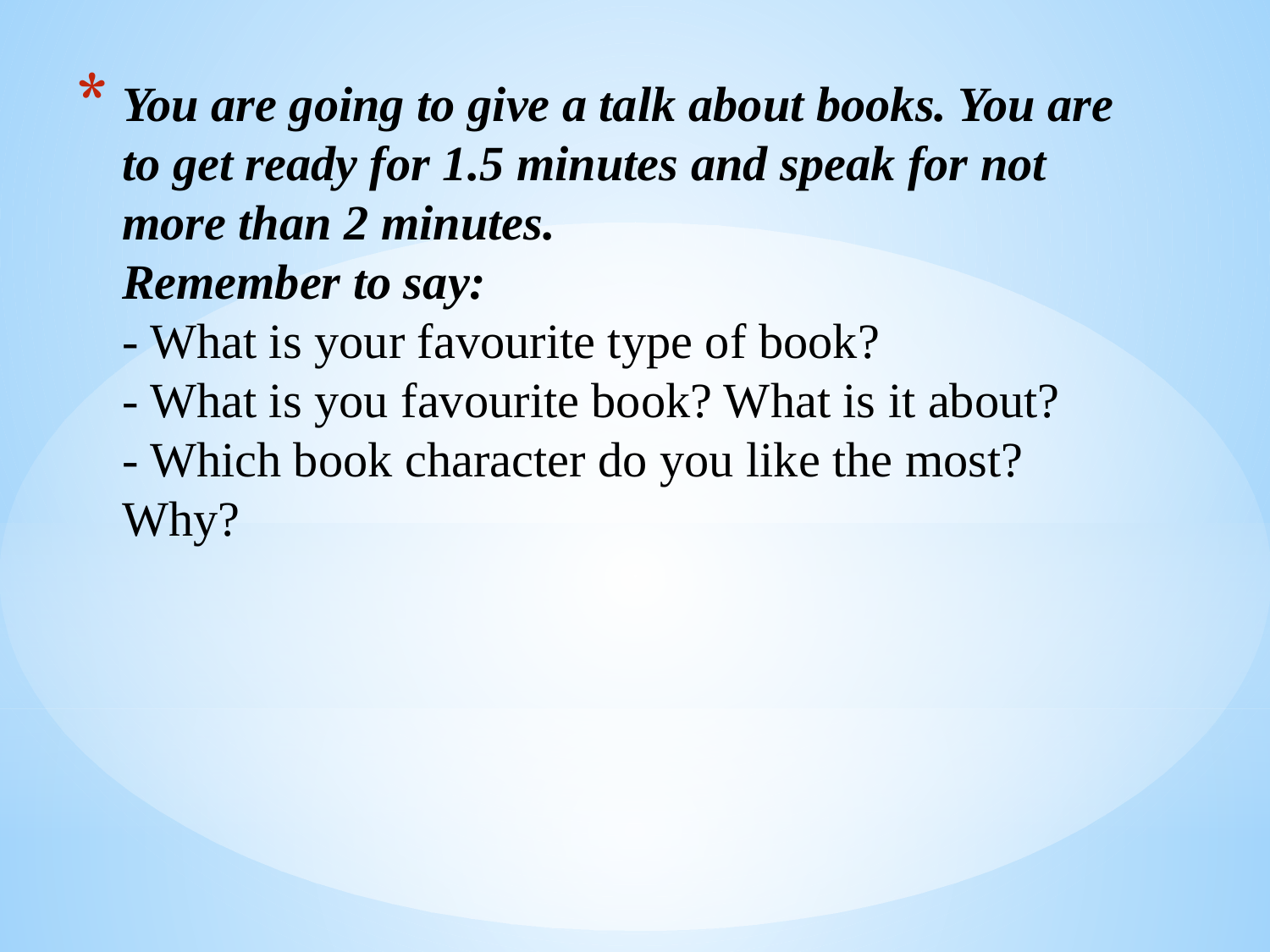

# You are going to give a talk about books. You are to get ready for 1.5 minutes and speak for not more than 2 minutes. Remember to say: - What is your favourite type of book? - What is you favourite book? What is it about? - Which book character do you like the most? Why?